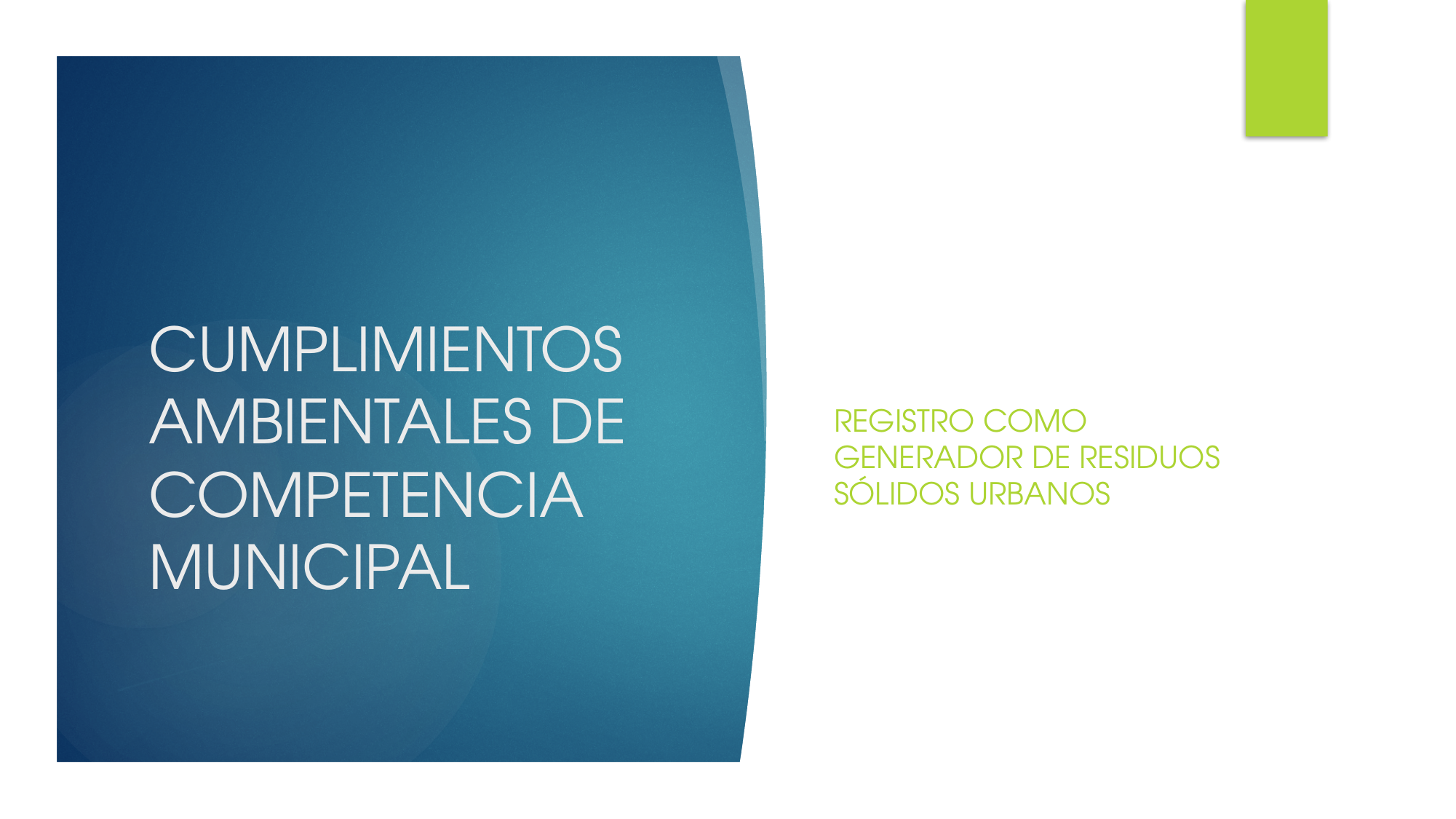

REGISTRO COMO GENERADOR DE RESIDUOS SÓLIDOS URBANOS
# CUMPLIMIENTOS AMBIENTALES DE COMPETENCIA MUNICIPAL